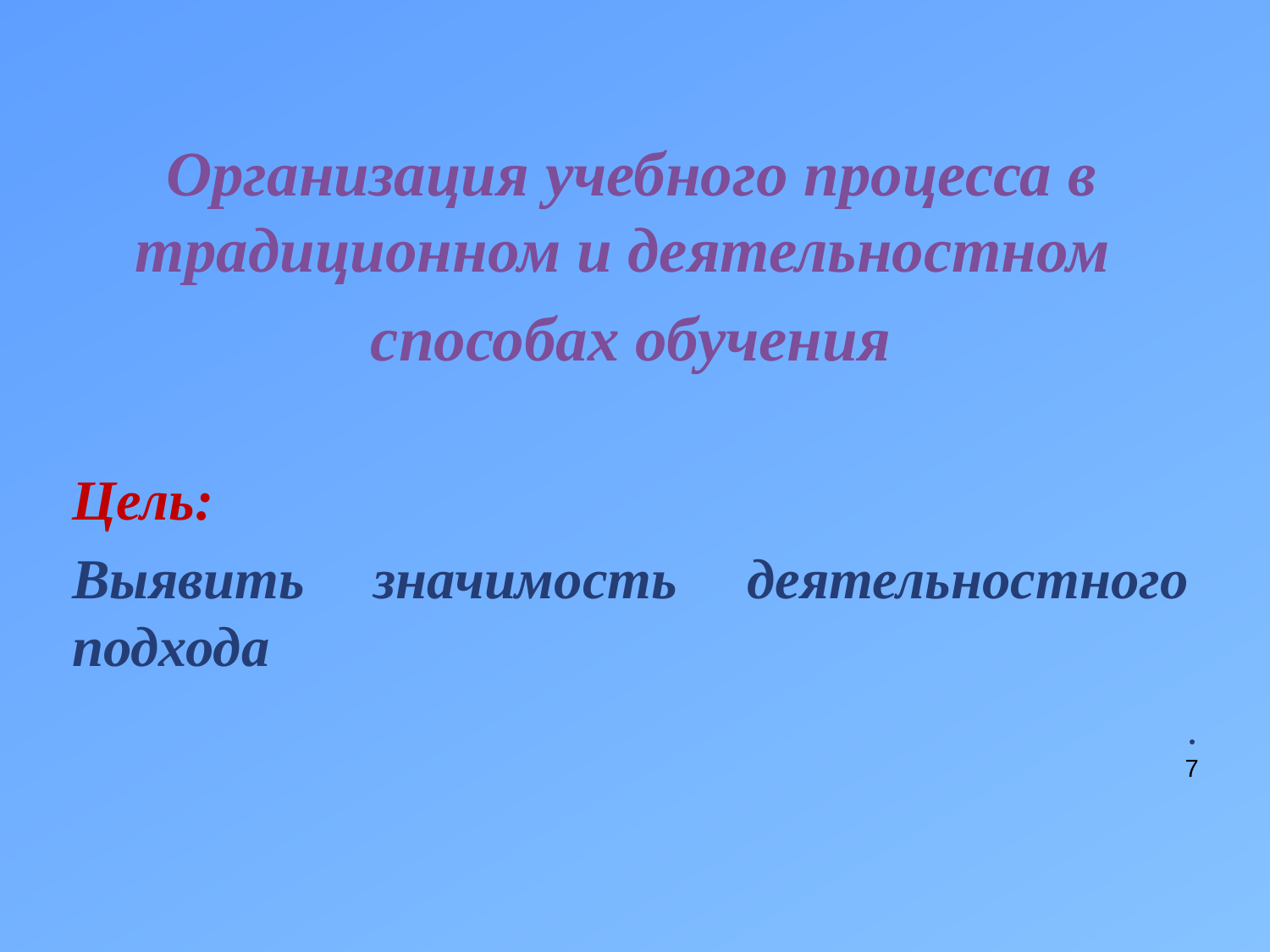

#

Организация учебного процесса в традиционном и деятельностном
способах обучения

Цель:
Выявить значимость деятельностного подхода

.
7